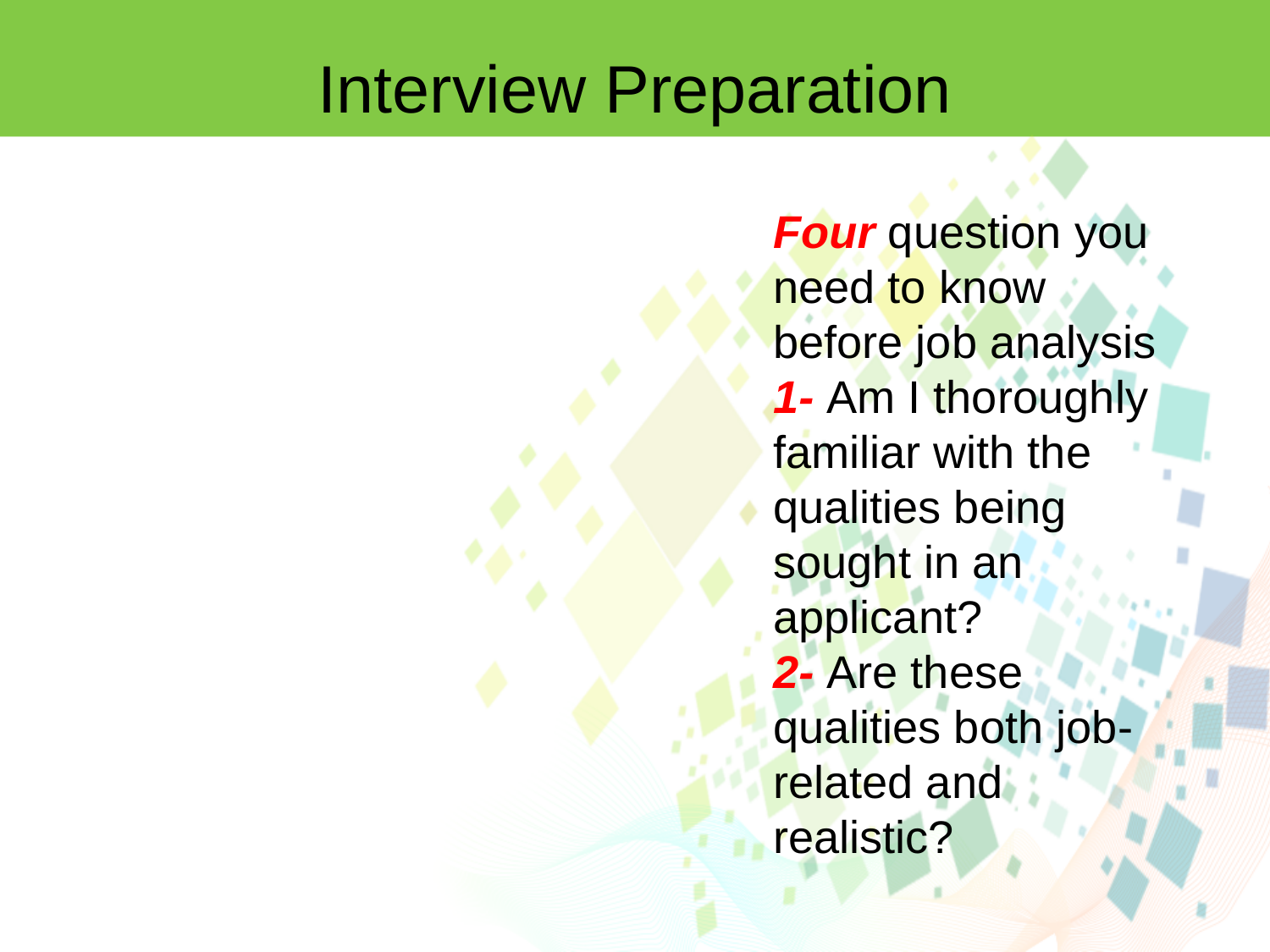

Interview Preparation
Four question you need to know before job analysis
1- Am I thoroughly familiar with the qualities being sought in an applicant?
2- Are these qualities both job-related and realistic?